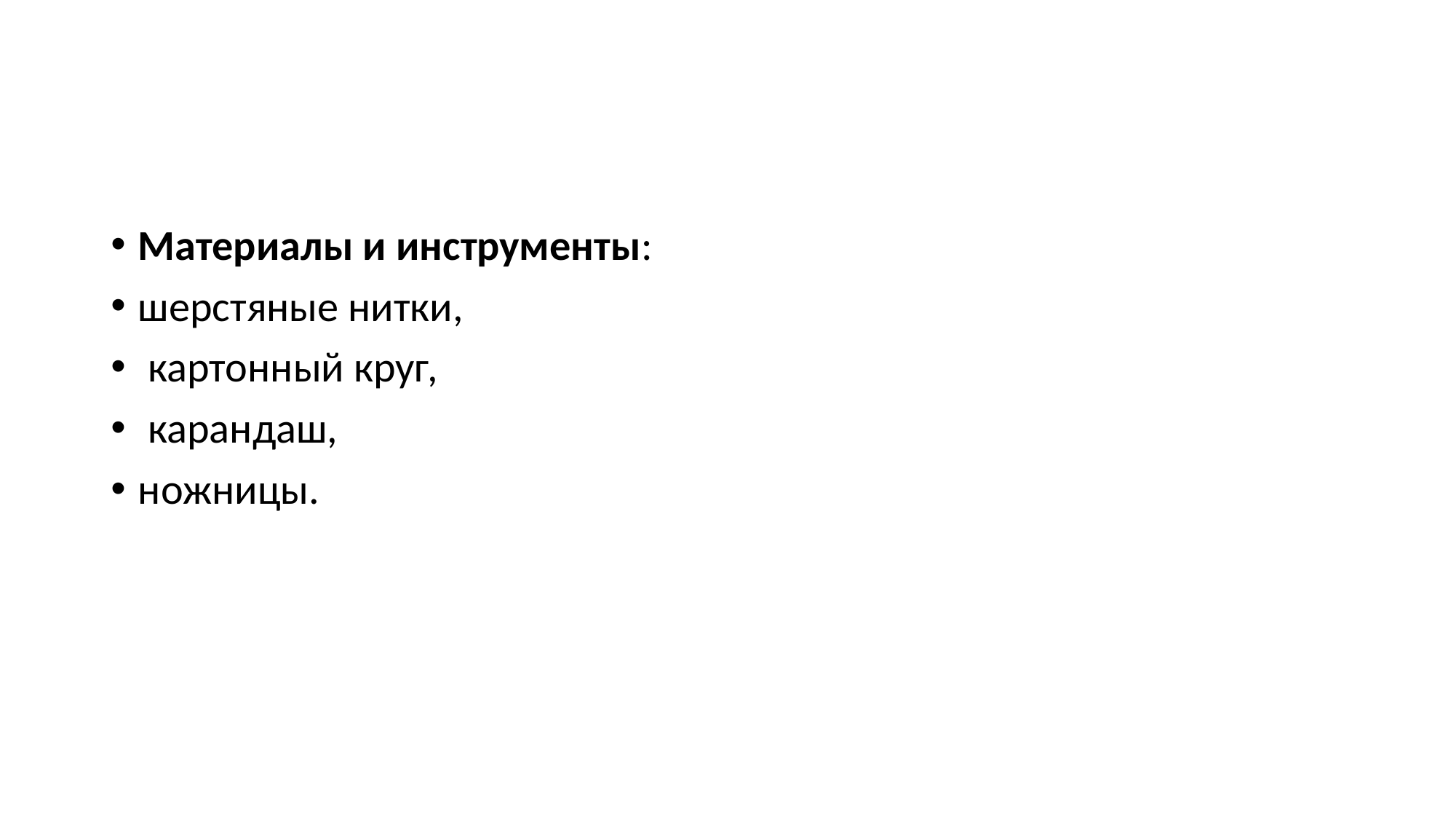

#
Материалы и инструменты:
шерстяные нитки,
 картонный круг,
 карандаш,
ножницы.